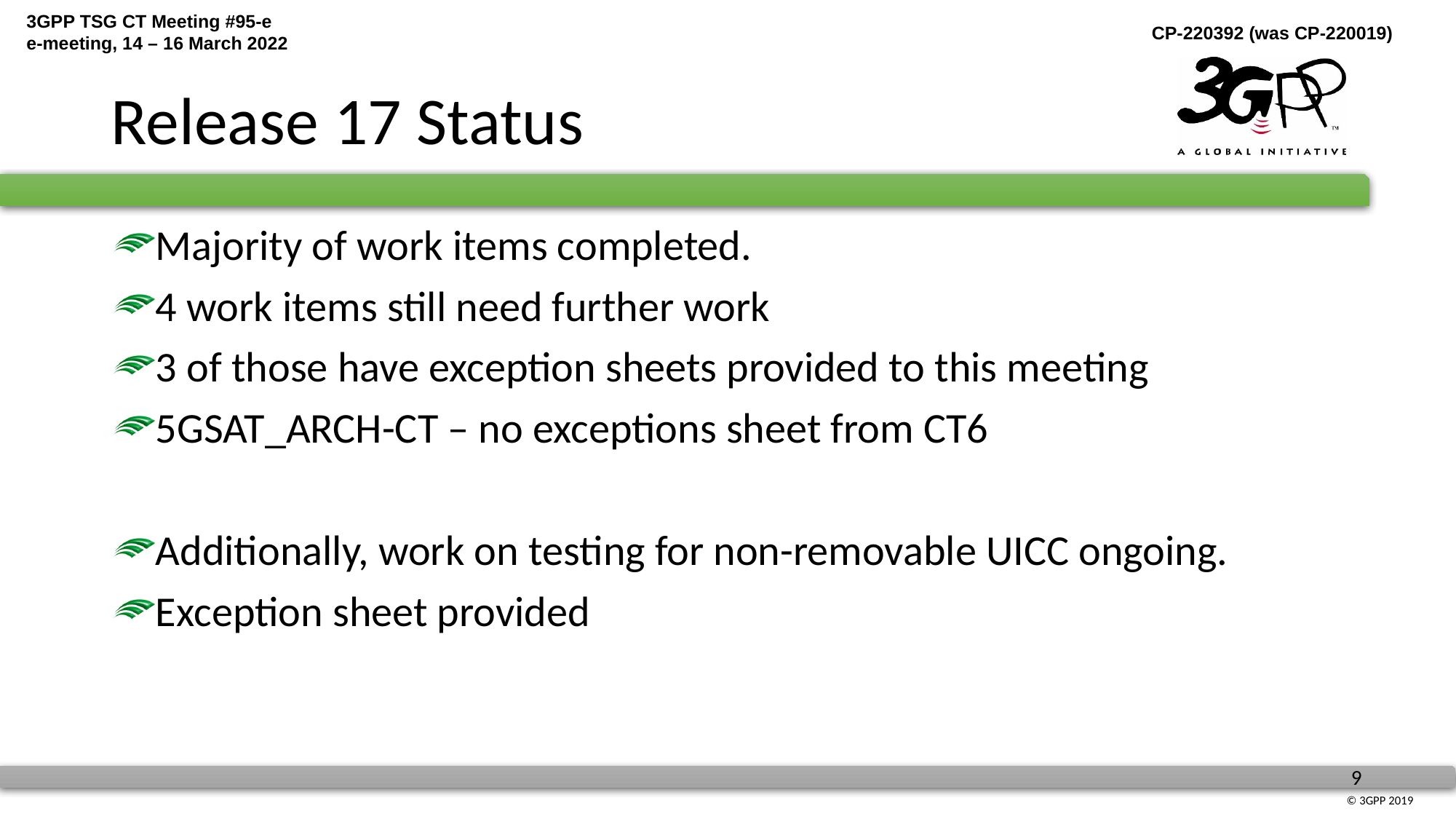

# Release 17 Status
Majority of work items completed.
4 work items still need further work
3 of those have exception sheets provided to this meeting
5GSAT_ARCH-CT – no exceptions sheet from CT6

Additionally, work on testing for non-removable UICC ongoing.
Exception sheet provided